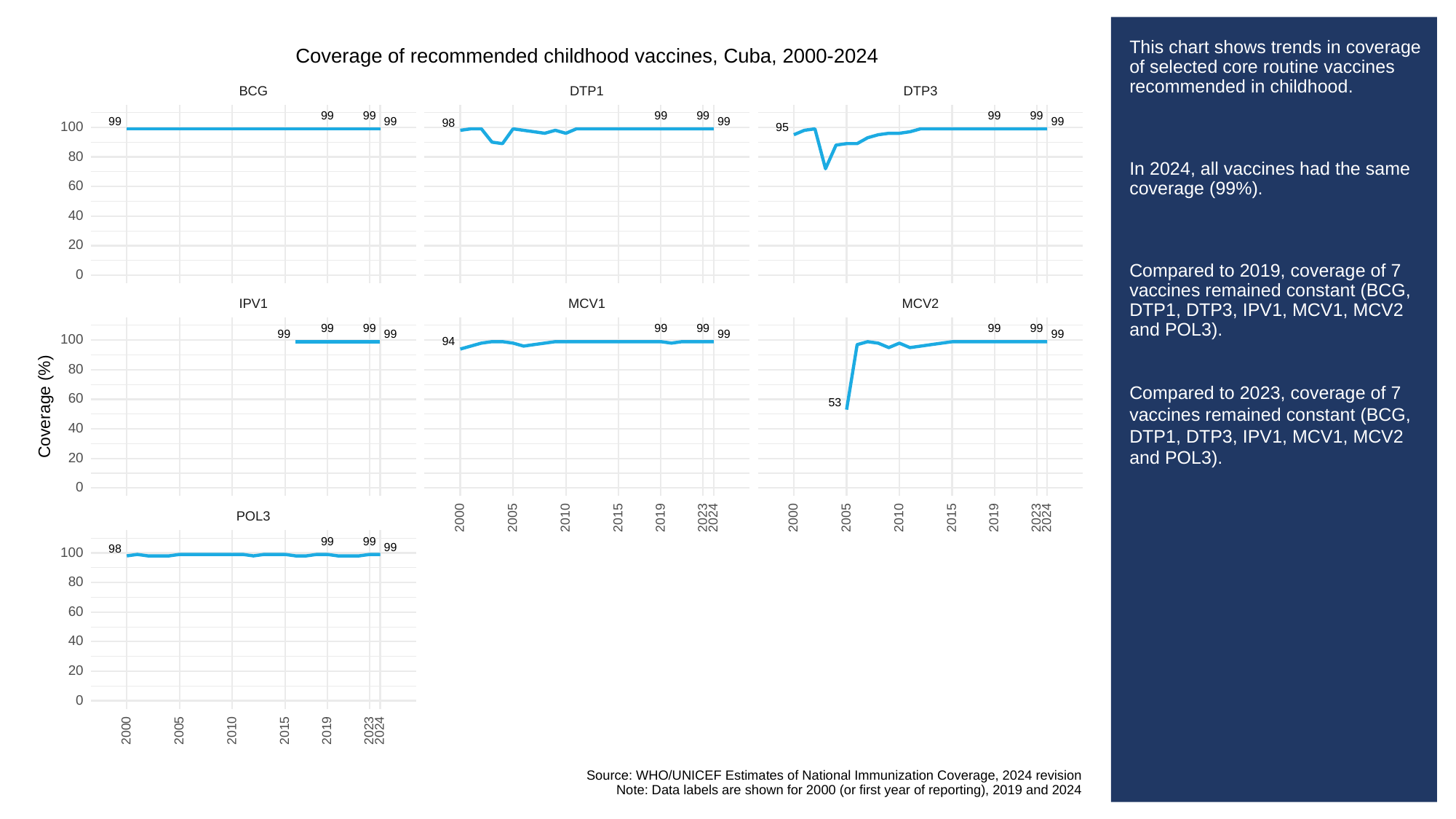

# This chart shows trends in coverage of selected core routine vaccines recommended in childhood.

In 2024, all vaccines had the same coverage (99%).

Compared to 2019, coverage of 7 vaccines remained constant (BCG, DTP1, DTP3, IPV1, MCV1, MCV2 and POL3).

Compared to 2023, coverage of 7 vaccines remained constant (BCG, DTP1, DTP3, IPV1, MCV1, MCV2 and POL3).

Coverage of recommended childhood vaccines, Cuba, 2000-2024
BCG
DTP3
DTP1

99
99
99
99
99
99

99
99
99
99
98
100
95

80

60

40

20

0

MCV1
MCV2
IPV1

99
99
99
99
99
99

99
99
99
99
100
94

80

60
53
Coverage (%)

40

20

0

POL3
2023
2023
2000
2005
2010
2015
2019
2024
2000
2005
2010
2015
2019
2024

99
99

99
98
100

80

60

40

20

0

2023
2000
2005
2010
2015
2019
2024
Source: WHO/UNICEF Estimates of National Immunization Coverage, 2024 revision
Note: Data labels are shown for 2000 (or first year of reporting), 2019 and 2024